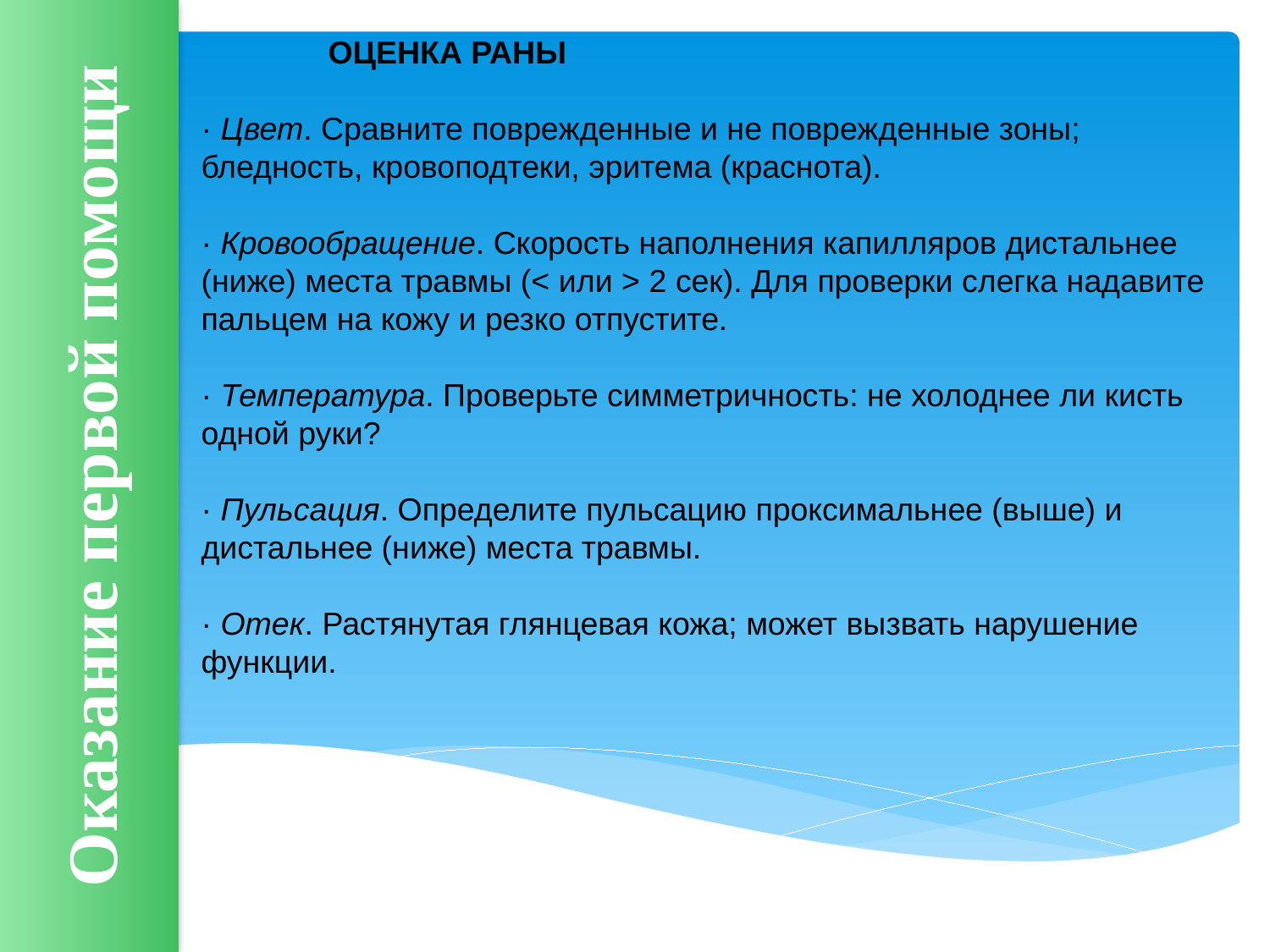

ОЦЕНКА РАНЫ

· Цвет. Сравните поврежденные и не поврежденные зоны; бледность, кровоподтеки, эритема (краснота).

· Кровообращение. Скорость наполнения капилляров дистальнее (ниже) места травмы (< или > 2 сек). Для проверки слегка надавите пальцем на кожу и резко отпустите.

· Температура. Проверьте симметричность: не холоднее ли кисть одной руки?

· Пульсация. Определите пульсацию проксимальнее (выше) и дистальнее (ниже) места травмы.

· Отек. Растянутая глянцевая кожа; может вызвать нарушение функции.

Оказание первой помощи